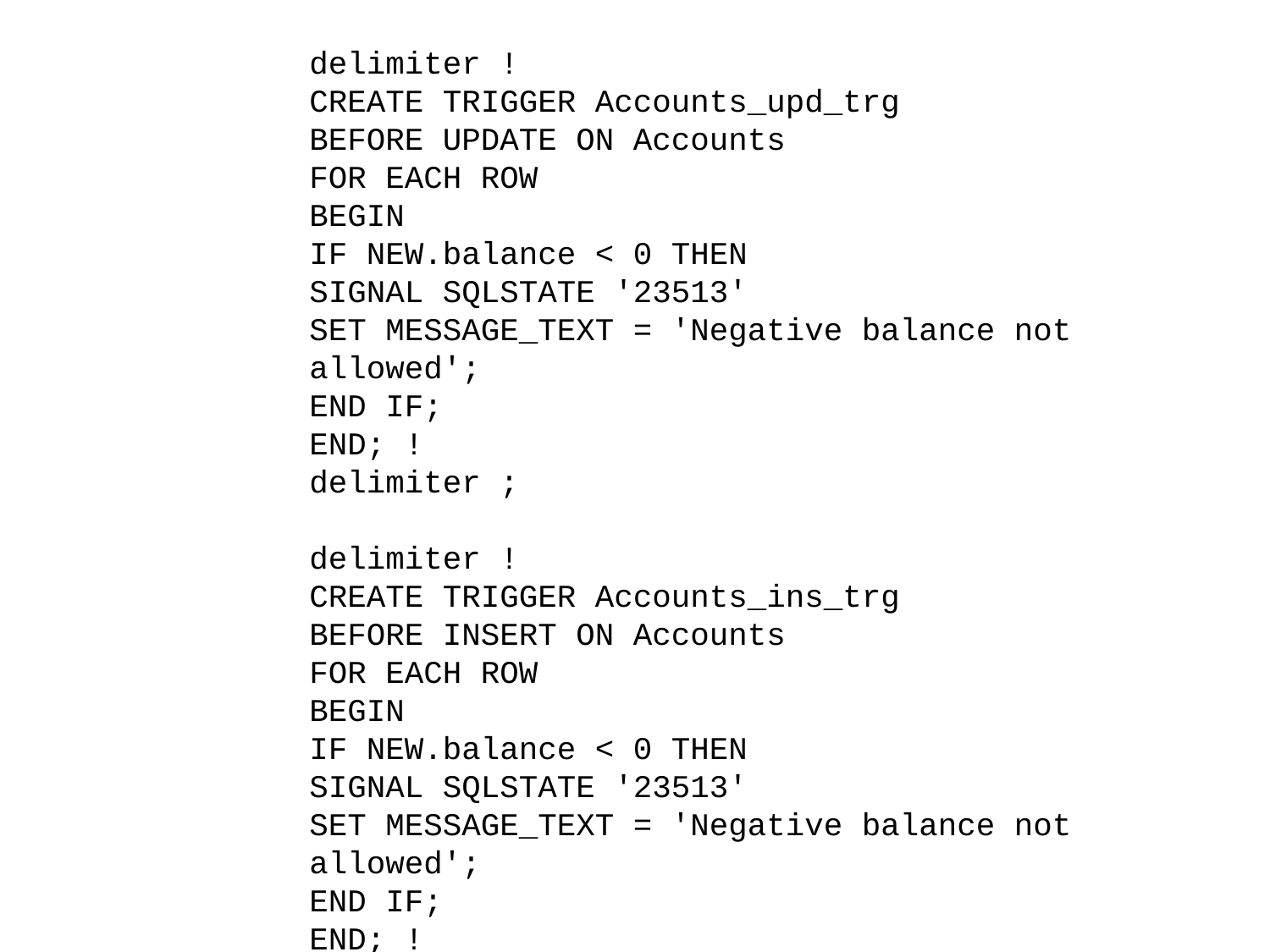

delimiter !
CREATE TRIGGER Accounts_upd_trg
BEFORE UPDATE ON Accounts
FOR EACH ROW
BEGIN
IF NEW.balance < 0 THEN
SIGNAL SQLSTATE '23513'
SET MESSAGE_TEXT = 'Negative balance not allowed';
END IF;
END; !
delimiter ;

delimiter !
CREATE TRIGGER Accounts_ins_trg
BEFORE INSERT ON Accounts
FOR EACH ROW
BEGIN
IF NEW.balance < 0 THEN
SIGNAL SQLSTATE '23513'
SET MESSAGE_TEXT = 'Negative balance not allowed';
END IF;
END; !
delimiter ;
#